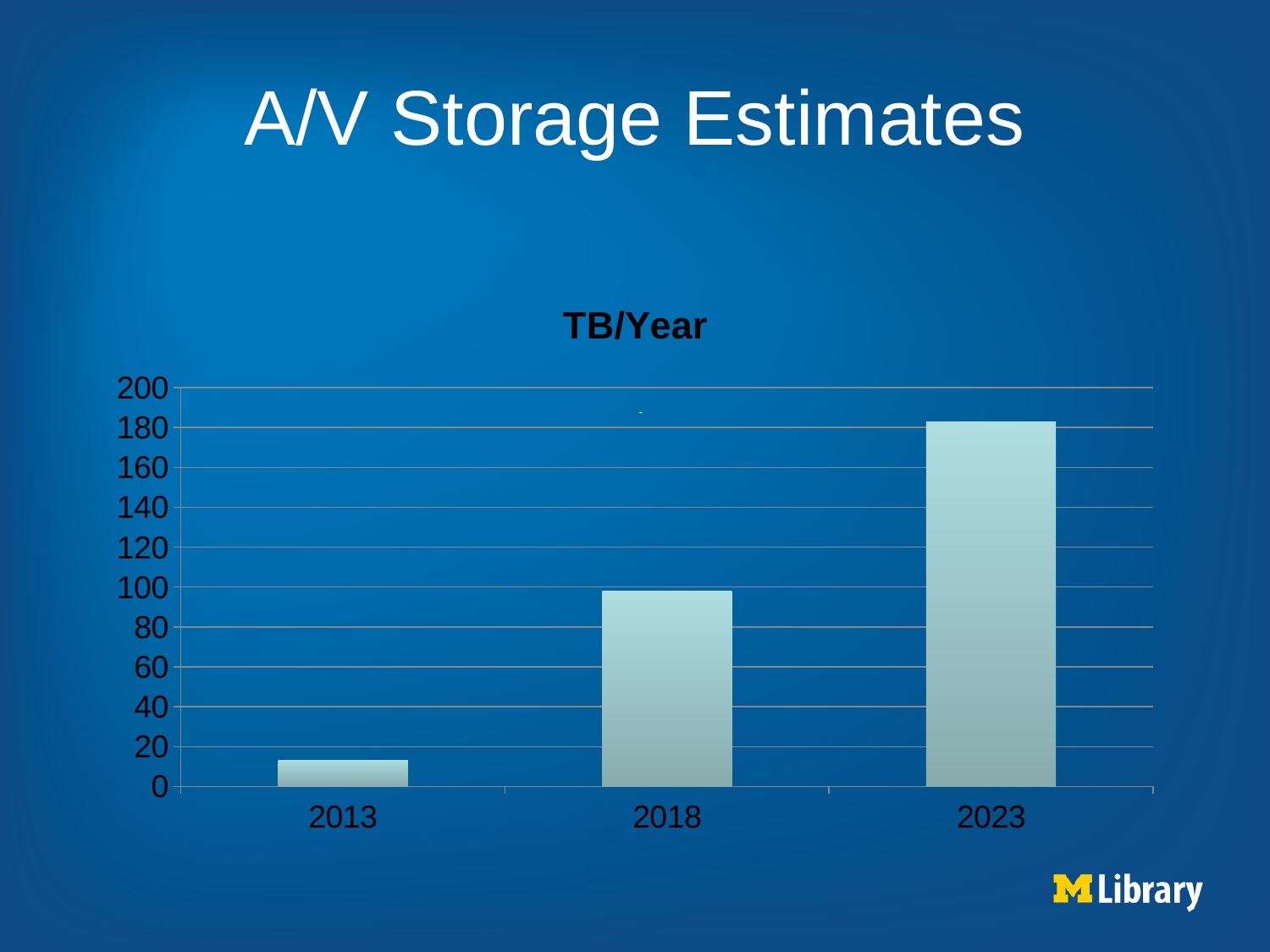

# A/V Storage Estimates

### Chart: TB/Year

| Category | Series 1 |
|---|---|
| 2013.0 | 13.0 |
| 2018.0 | 98.0 |
| 2023.0 | 183.0 |